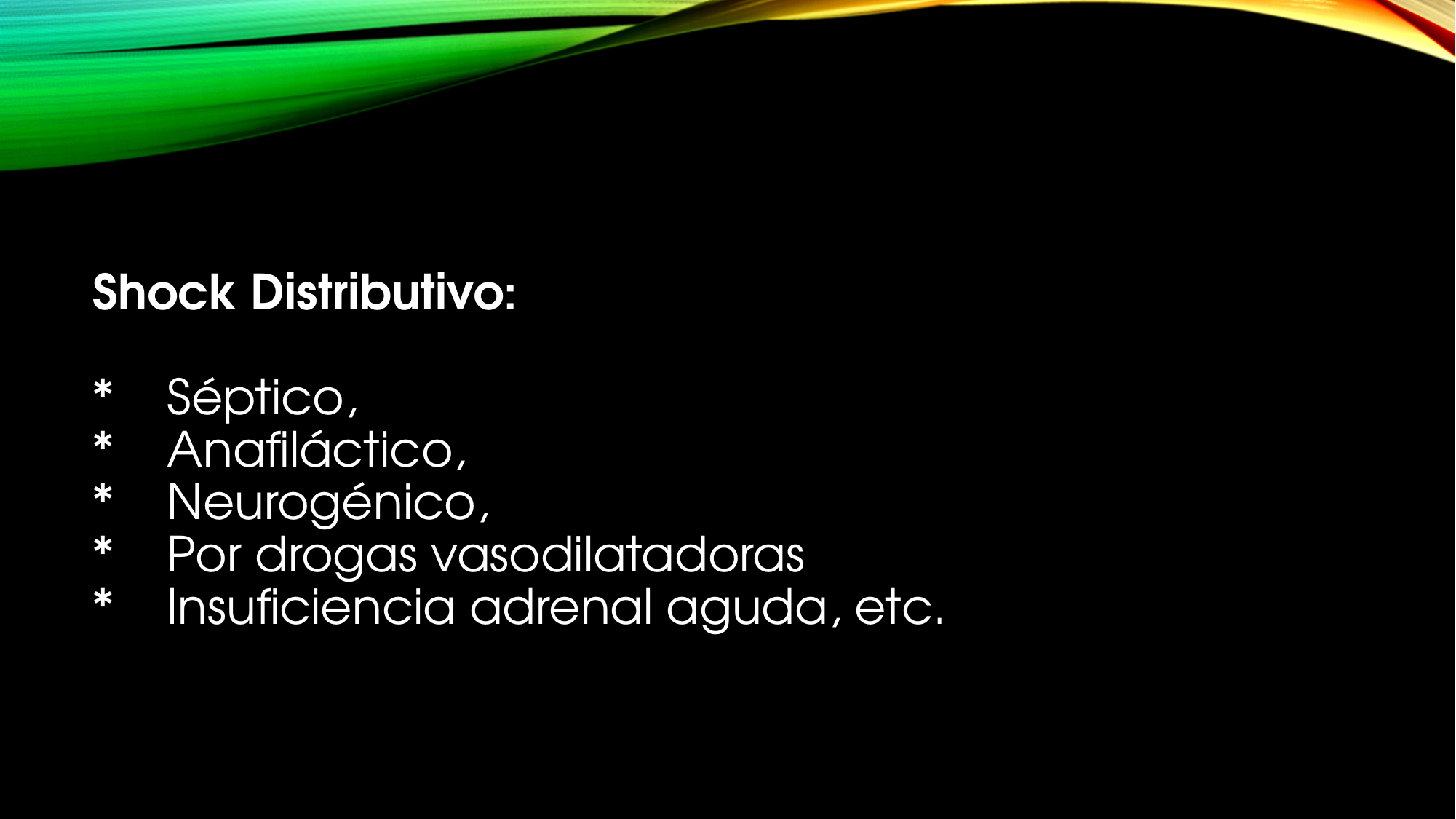

Shock Distributivo:
*    Séptico,
*    Anafiláctico,
*    Neurogénico,
*    Por drogas vasodilatadoras
*    Insuficiencia adrenal aguda, etc.